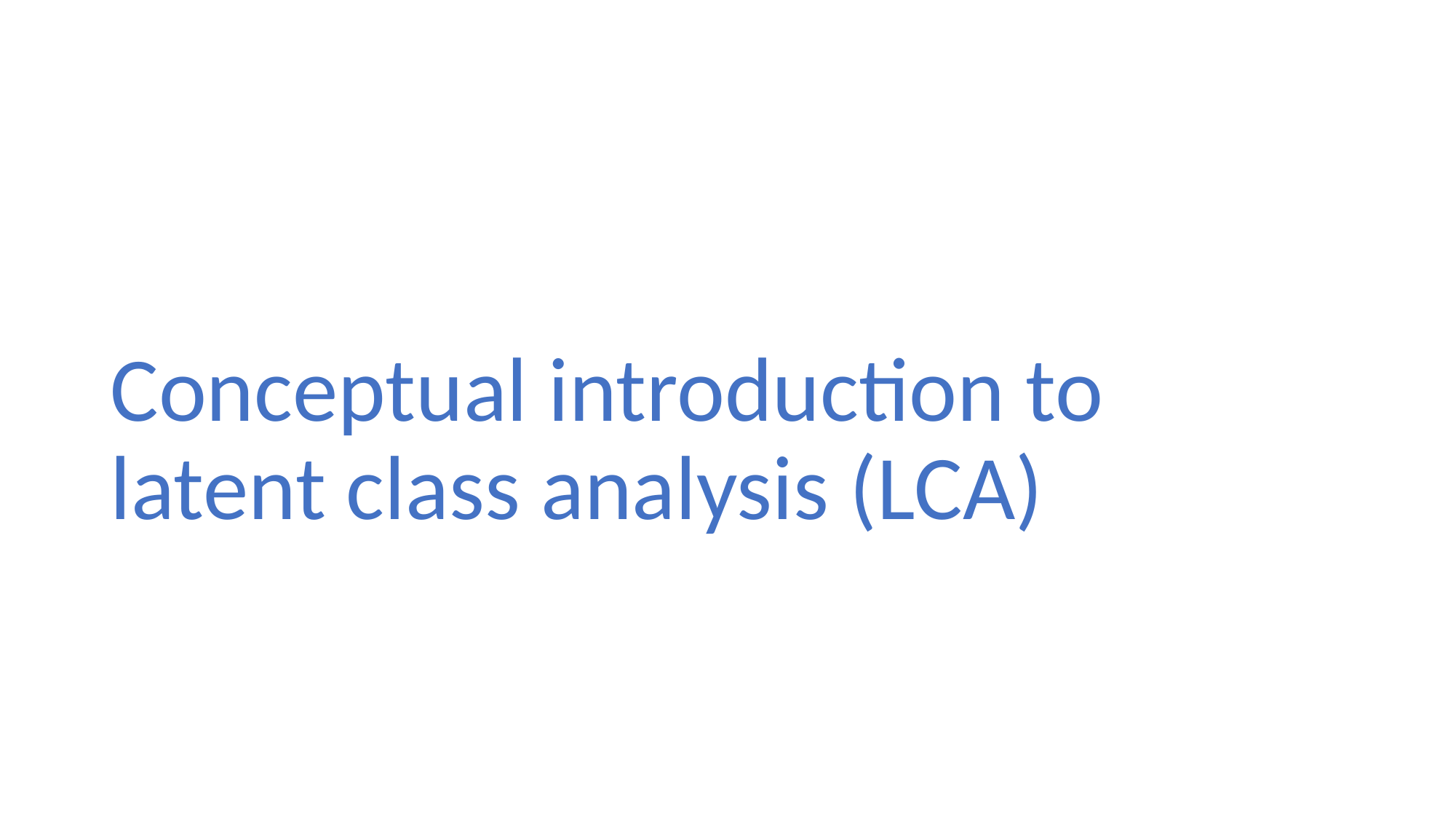

# Conceptual introduction to latent class analysis (LCA)